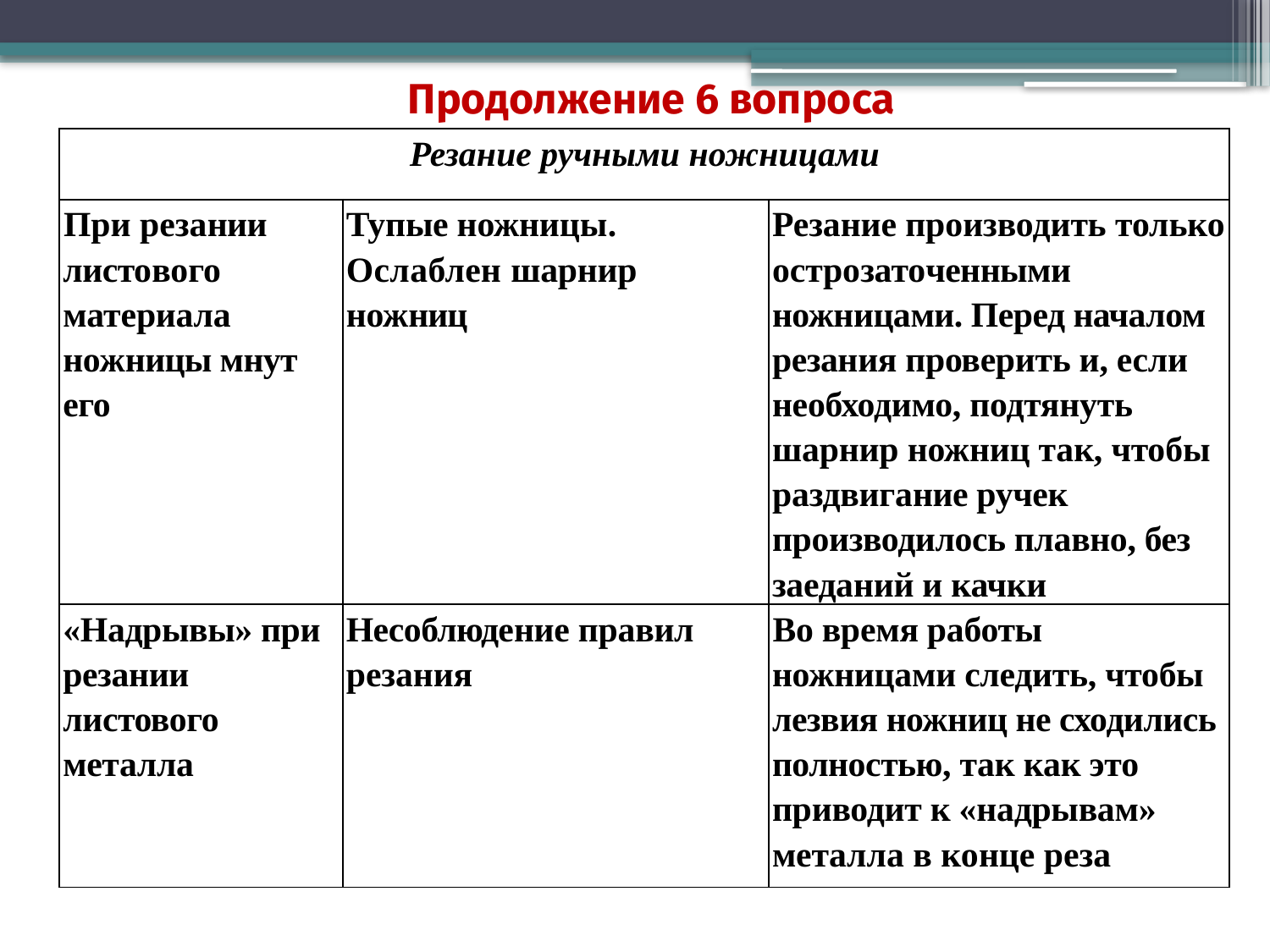

# Продолжение 6 вопроса
| Резание ручными ножницами |  |  |
| --- | --- | --- |
| При резании листового материала ножницы мнут его | Тупые ножницы. Ослаблен шарнир ножниц | Резание производить только острозаточенными ножницами. Перед началом резания проверить и, если необходимо, подтянуть шарнир ножниц так, чтобы раздвигание ручек производилось плавно, без заеданий и качки |
| «Надрывы» при резании листового металла | Несоблюдение правил резания | Во время работы ножницами следить, что­бы лезвия ножниц не сходились полностью, так как это приводит к «надрывам» металла в конце реза |